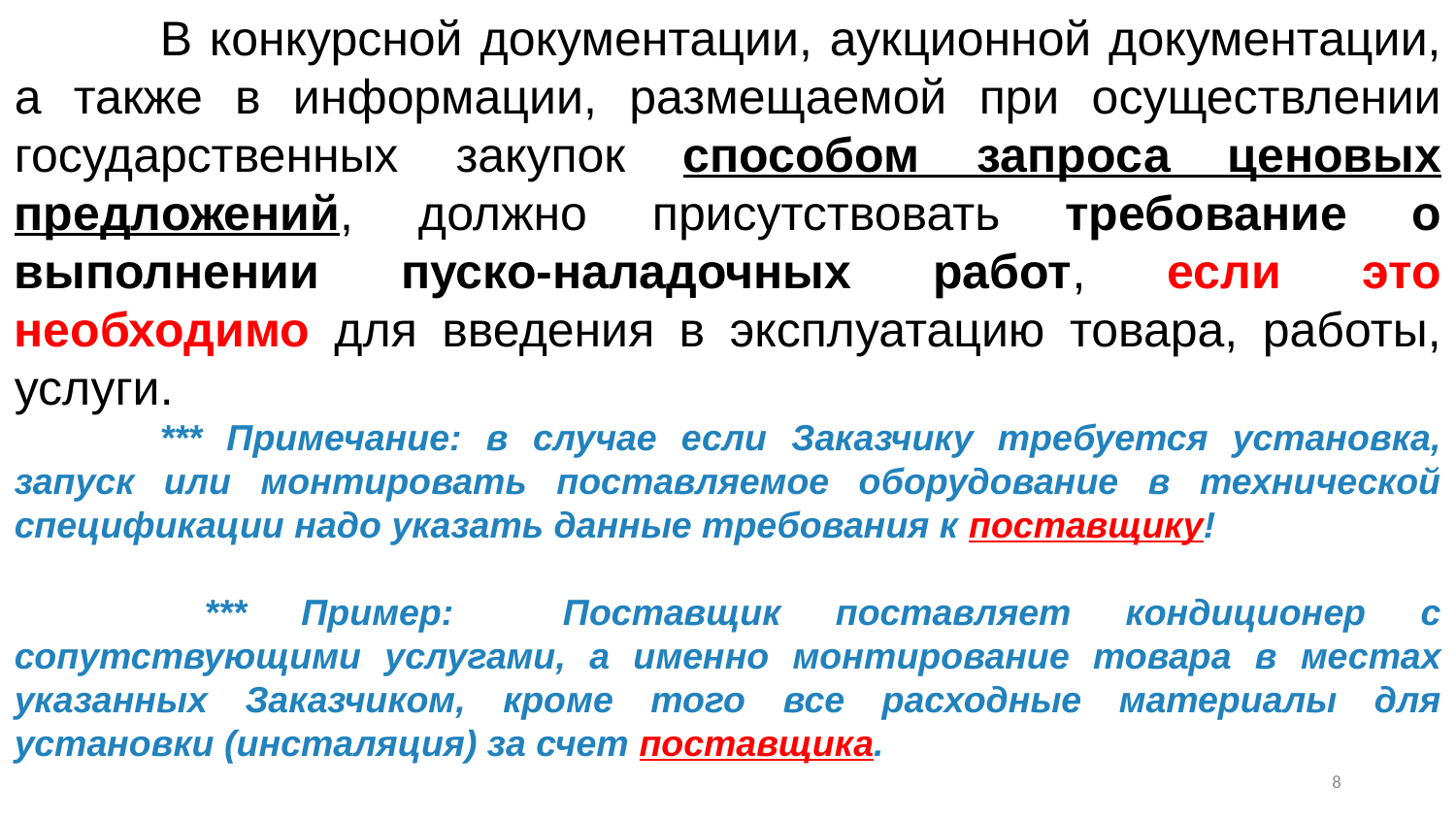

В конкурсной документации, аукционной документации, а также в информации, размещаемой при осуществлении государственных закупок способом запроса ценовых предложений, должно присутствовать требование о выполнении пуско-наладочных работ, если это необходимо для введения в эксплуатацию товара, работы, услуги.
	*** Примечание: в случае если Заказчику требуется установка, запуск или монтировать поставляемое оборудование в технической спецификации надо указать данные требования к поставщику!

 	*** Пример:  Поставщик поставляет кондиционер с сопутствующими услугами, а именно монтирование товара в местах указанных Заказчиком, кроме того все расходные материалы для установки (инсталяция) за счет поставщика.
8